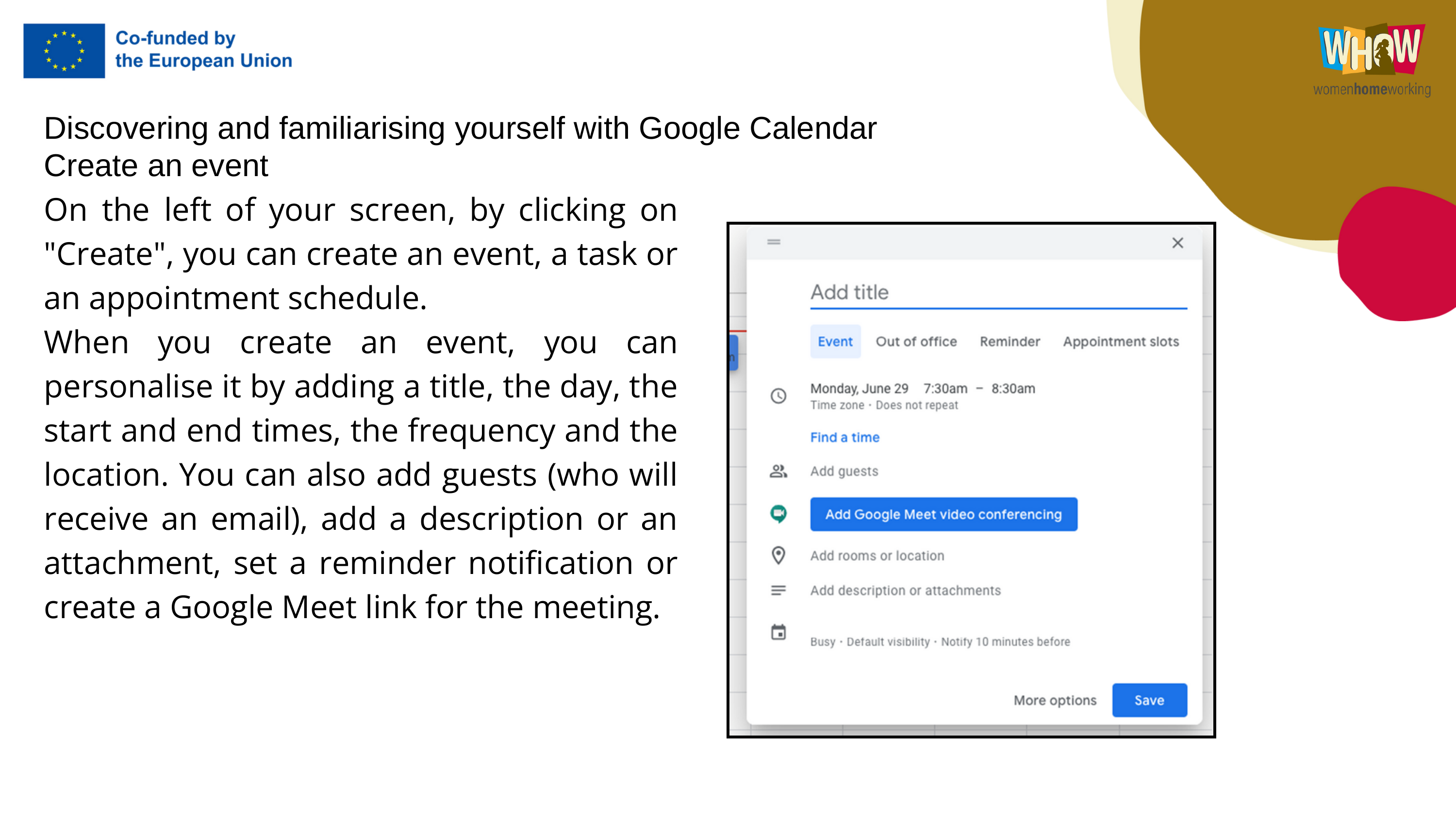

Discovering and familiarising yourself with Google Calendar
Create an event
On the left of your screen, by clicking on "Create", you can create an event, a task or an appointment schedule.
When you create an event, you can personalise it by adding a title, the day, the start and end times, the frequency and the location. You can also add guests (who will receive an email), add a description or an attachment, set a reminder notification or create a Google Meet link for the meeting.